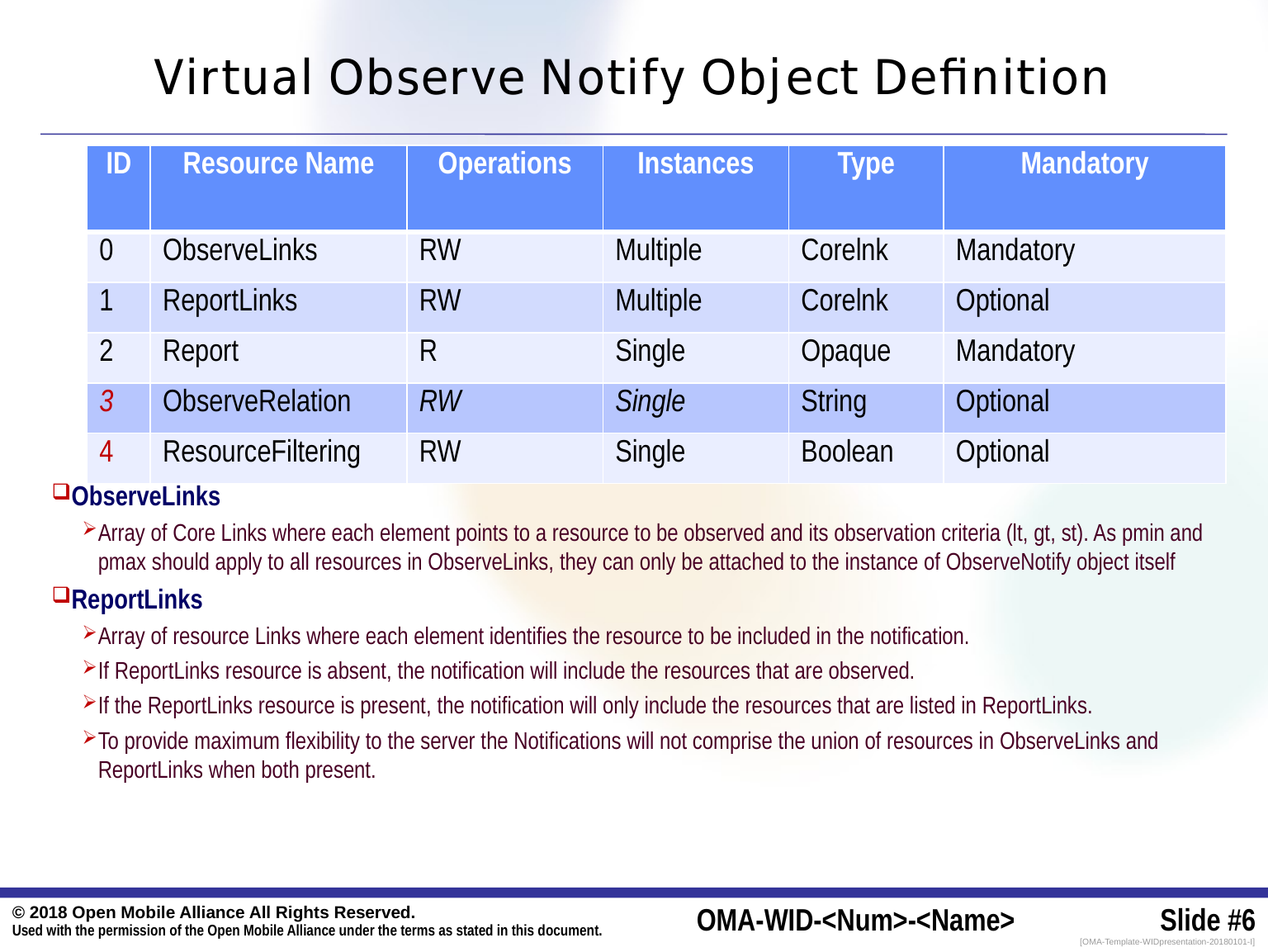

# Virtual Observe Notify Object Definition
| ID | Resource Name | Operations | Instances | Type | Mandatory |
| --- | --- | --- | --- | --- | --- |
| 0 | ObserveLinks | RW | Multiple | Corelnk | Mandatory |
| 1 | ReportLinks | RW | Multiple | Corelnk | Optional |
| 2 | Report | R | Single | Opaque | Mandatory |
| 3 | ObserveRelation | RW | Single | String | Optional |
| 4 | ResourceFiltering | RW | Single | Boolean | Optional |

ObserveLinks
Array of Core Links where each element points to a resource to be observed and its observation criteria (lt, gt, st). As pmin and pmax should apply to all resources in ObserveLinks, they can only be attached to the instance of ObserveNotify object itself
ReportLinks
Array of resource Links where each element identifies the resource to be included in the notification.
If ReportLinks resource is absent, the notification will include the resources that are observed.
If the ReportLinks resource is present, the notification will only include the resources that are listed in ReportLinks.
To provide maximum flexibility to the server the Notifications will not comprise the union of resources in ObserveLinks and ReportLinks when both present.